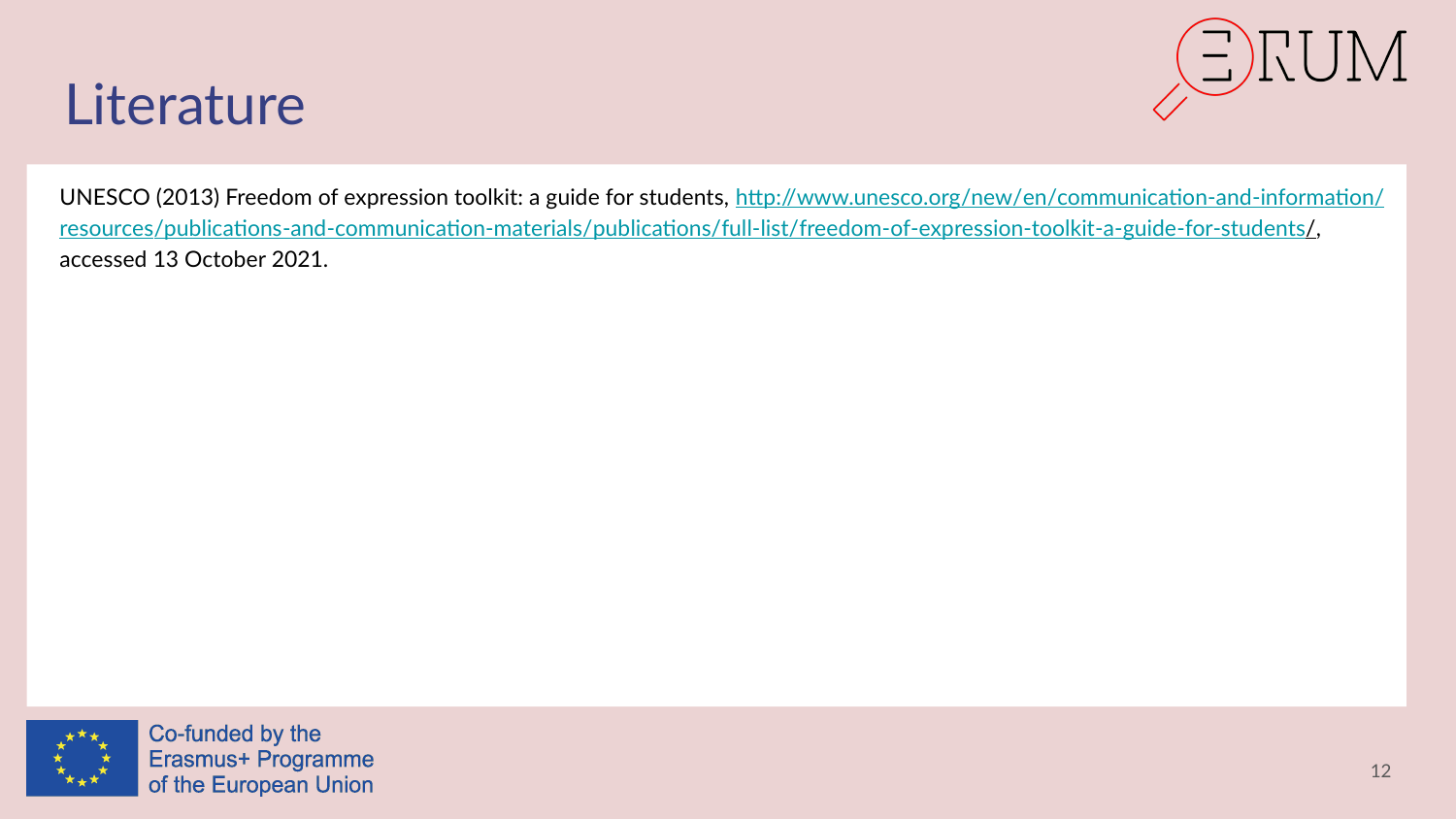

# Literature
UNESCO (2013) Freedom of expression toolkit: a guide for students, http://www.unesco.org/new/en/communication-and-information/resources/publications-and-communication-materials/publications/full-list/freedom-of-expression-toolkit-a-guide-for-students/, accessed 13 October 2021.

12